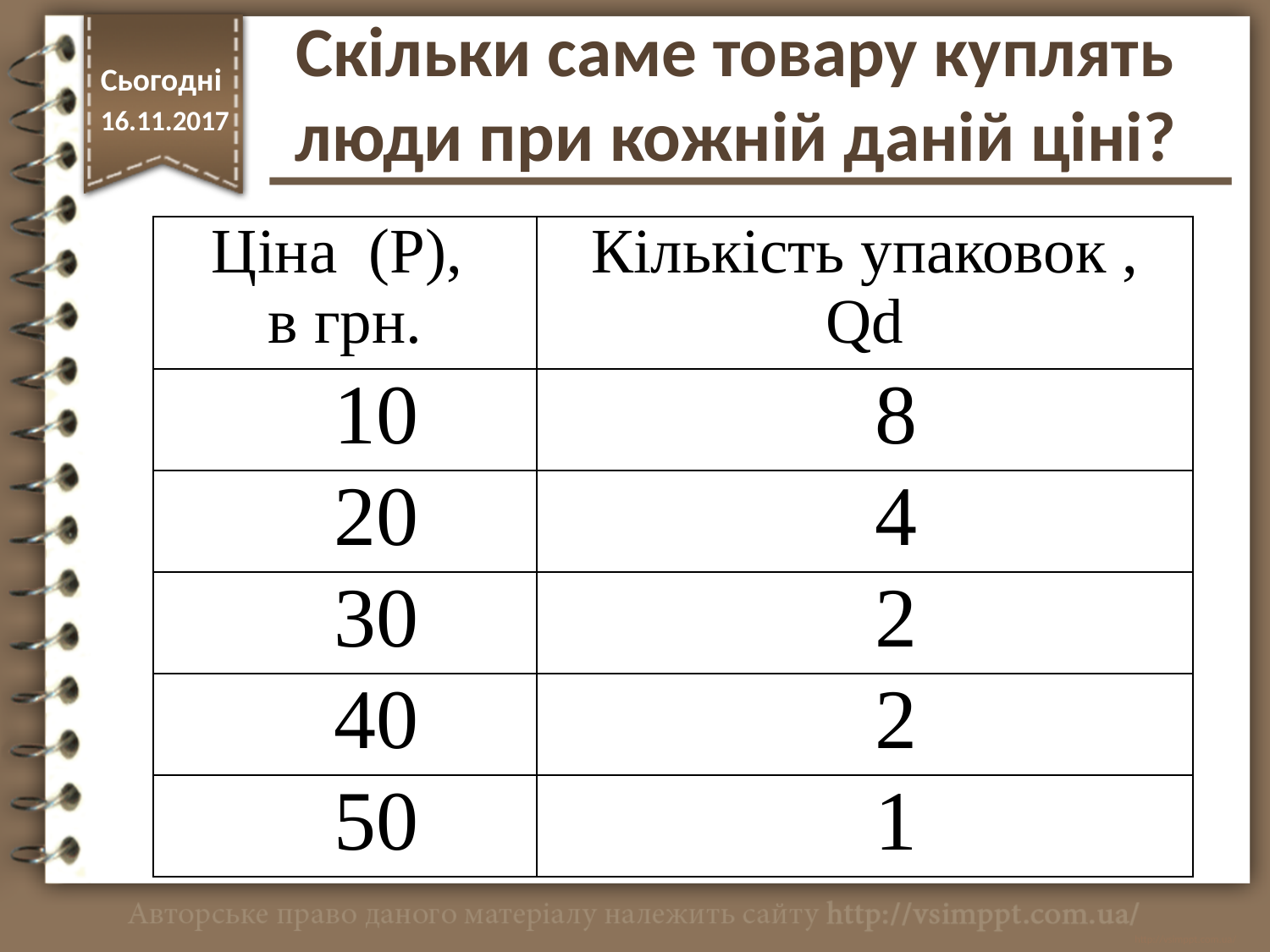

Скільки саме товару куплять люди при кожній даній ціні?
Сьогодні
16.11.2017
| Ціна (Р), в грн. | Кількість упаковок , Qd |
| --- | --- |
| 10 | 8 |
| 20 | 4 |
| 30 | 2 |
| 40 | 2 |
| 50 | 1 |
http://vsimppt.com.ua/